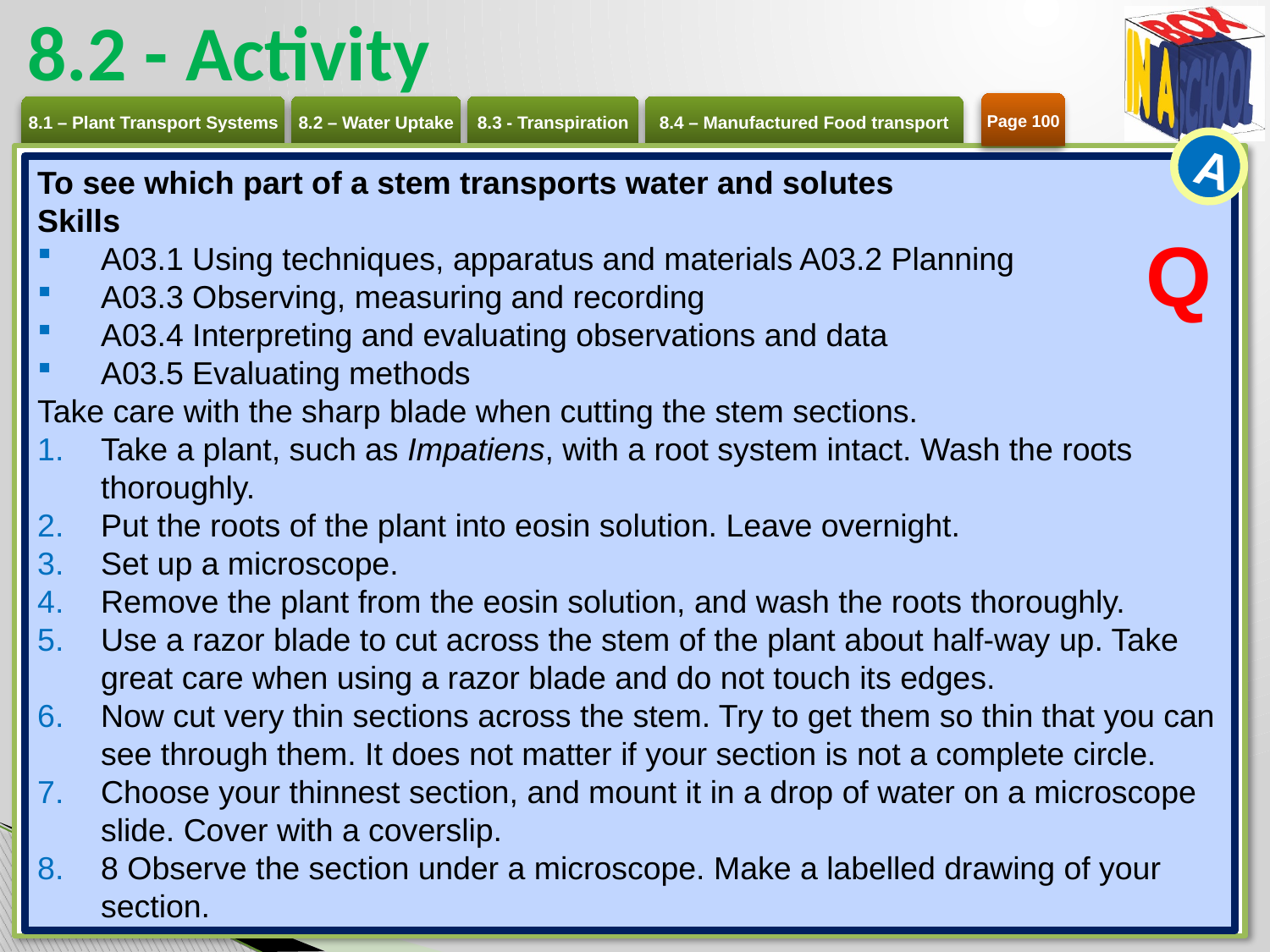

# 8.2 - Activity
Page 100
A
To see which part of a stem transports water and solutes
Skills
A03.1 Using techniques, apparatus and materials A03.2 Planning
A03.3 Observing, measuring and recording
A03.4 Interpreting and evaluating observations and data
A03.5 Evaluating methods
Take care with the sharp blade when cutting the stem sections.
Take a plant, such as Impatiens, with a root system intact. Wash the roots thoroughly.
Put the roots of the plant into eosin solution. Leave overnight.
Set up a microscope.
Remove the plant from the eosin solution, and wash the roots thoroughly.
Use a razor blade to cut across the stem of the plant about half-way up. Take great care when using a razor blade and do not touch its edges.
Now cut very thin sections across the stem. Try to get them so thin that you can see through them. It does not matter if your section is not a complete circle.
Choose your thinnest section, and mount it in a drop of water on a microscope slide. Cover with a coverslip.
8 Observe the section under a microscope. Make a labelled drawing of your section.
Q